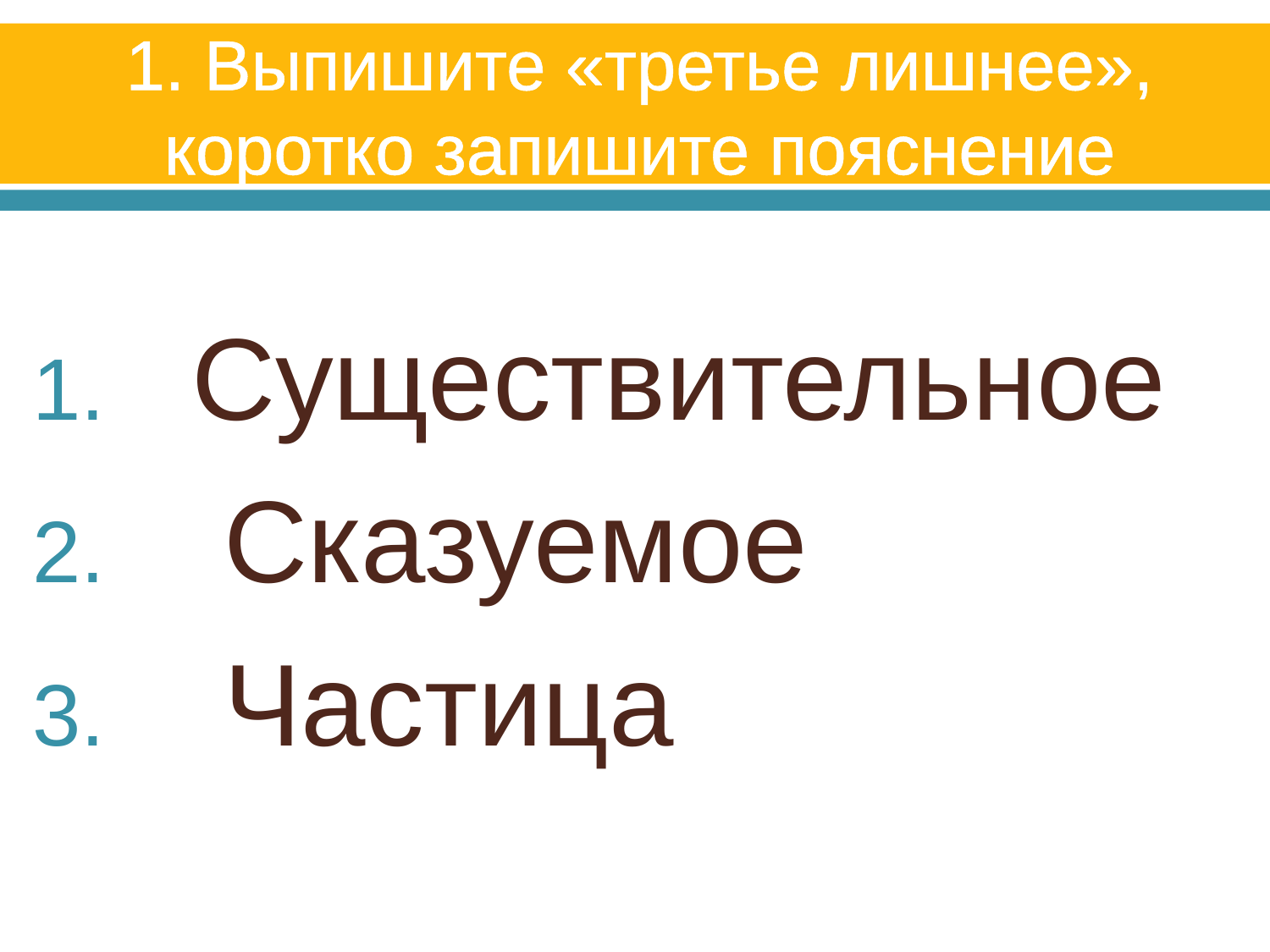

# 1. Выпишите «третье лишнее», коротко запишите пояснение
Существительное
 Сказуемое
 Частица